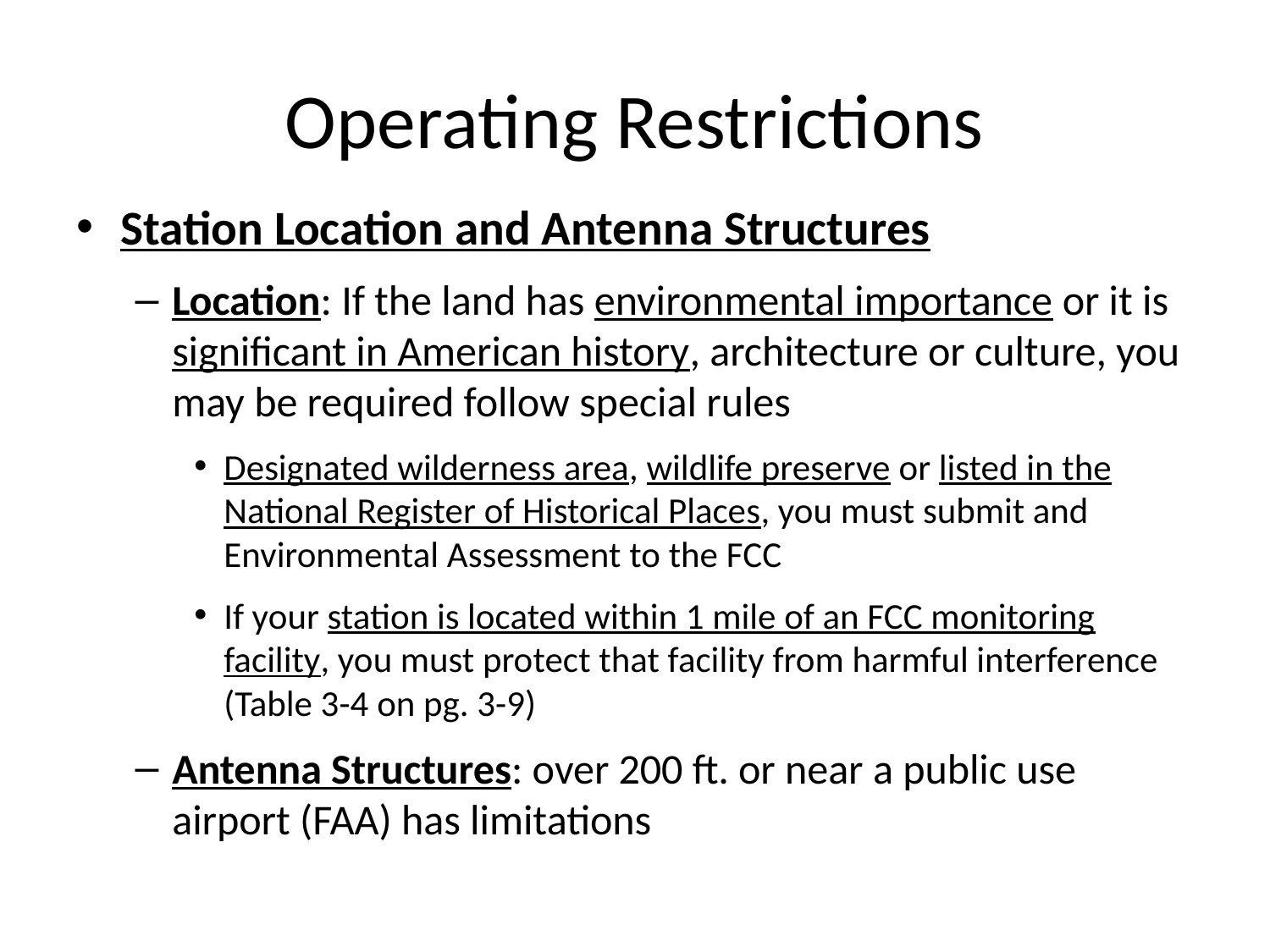

# Operating Restrictions
Station Location and Antenna Structures
Location: If the land has environmental importance or it is significant in American history, architecture or culture, you may be required follow special rules
Designated wilderness area, wildlife preserve or listed in the National Register of Historical Places, you must submit and Environmental Assessment to the FCC
If your station is located within 1 mile of an FCC monitoring facility, you must protect that facility from harmful interference (Table 3-4 on pg. 3-9)
Antenna Structures: over 200 ft. or near a public use airport (FAA) has limitations